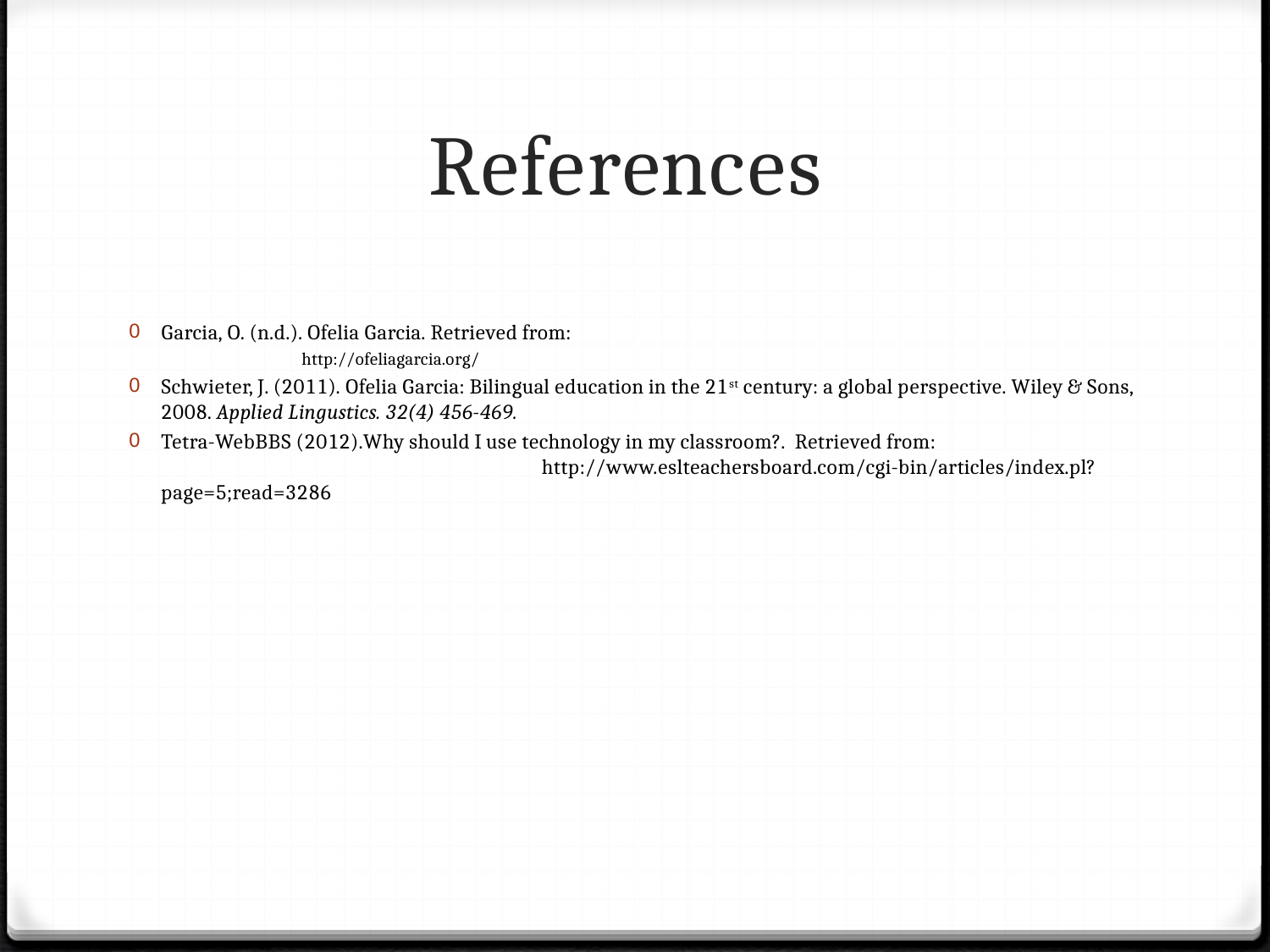

# References

Garcia, O. (n.d.). Ofelia Garcia. Retrieved from:
	http://ofeliagarcia.org/
Schwieter, J. (2011). Ofelia Garcia: Bilingual education in the 21st century: a global perspective. Wiley & Sons, 2008. Applied Lingustics. 32(4) 456-469.
Tetra-WebBBS (2012).Why should I use technology in my classroom?.  Retrieved from:   				http://www.eslteachersboard.com/cgi-bin/articles/index.pl?page=5;read=3286